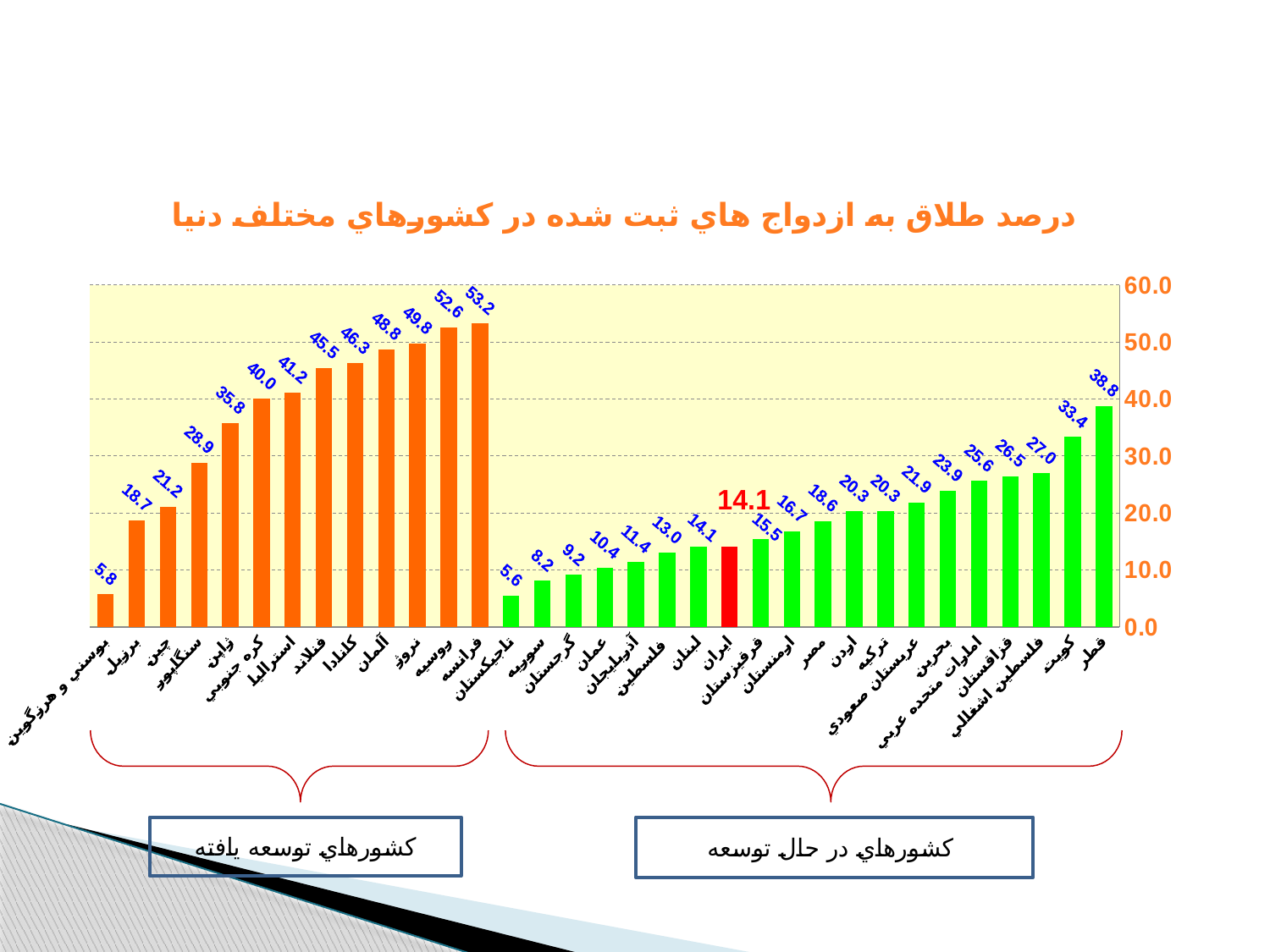

### Chart: درصد طلاق به ازدواج هاي ثبت شده در کشورهاي مختلف دنيا

| Category |  |
|---|---|
| قطر | 38.814201999309994 |
| کويت | 33.360527568155554 |
| فلسطين اشغالي | 26.955513809504563 |
| قزاقستان | 26.50206978119456 |
| امارات متحده عربي | 25.629944817498835 |
| بحرين | 23.91086127283679 |
| عربستان صعودي | 21.89404450713293 |
| ترکيه | 20.320180485683903 |
| اردن | 20.290586694852433 |
| مصر | 18.63850519891877 |
| ارمنستان | 16.73568386180783 |
| قرقيزستان | 15.517060146740388 |
| ايران | 14.12557514648262 |
| لبنان | 14.121844915944274 |
| فلسطين  | 13.024811985550917 |
| آذربايجان | 11.444702672662052 |
| عمان | 10.44636232280236 |
| گرجستان | 9.196827685652469 |
| سوريه | 8.20987238627563 |
| تاجيکستان | 5.5553348298535745 |
| فرانسه | 53.24238683127601 |
| روسيه | 52.616154184217145 |
| نروژ | 49.79429104635907 |
| آلمان | 48.77086614173199 |
| کانادا | 46.298770799678586 |
| فنلاند | 45.469417735042725 |
| استراليا | 41.166186583193195 |
| کره جنوبي | 40.030798136616006 |
| ژاپن | 35.797771479115035 |
| سنگاپور | 28.867545047818435 |
| چين | 21.1619931410129 |
| برزيل | 18.68720030456099 |
| بوسني و هرزگوين | 5.7929147027520145 |